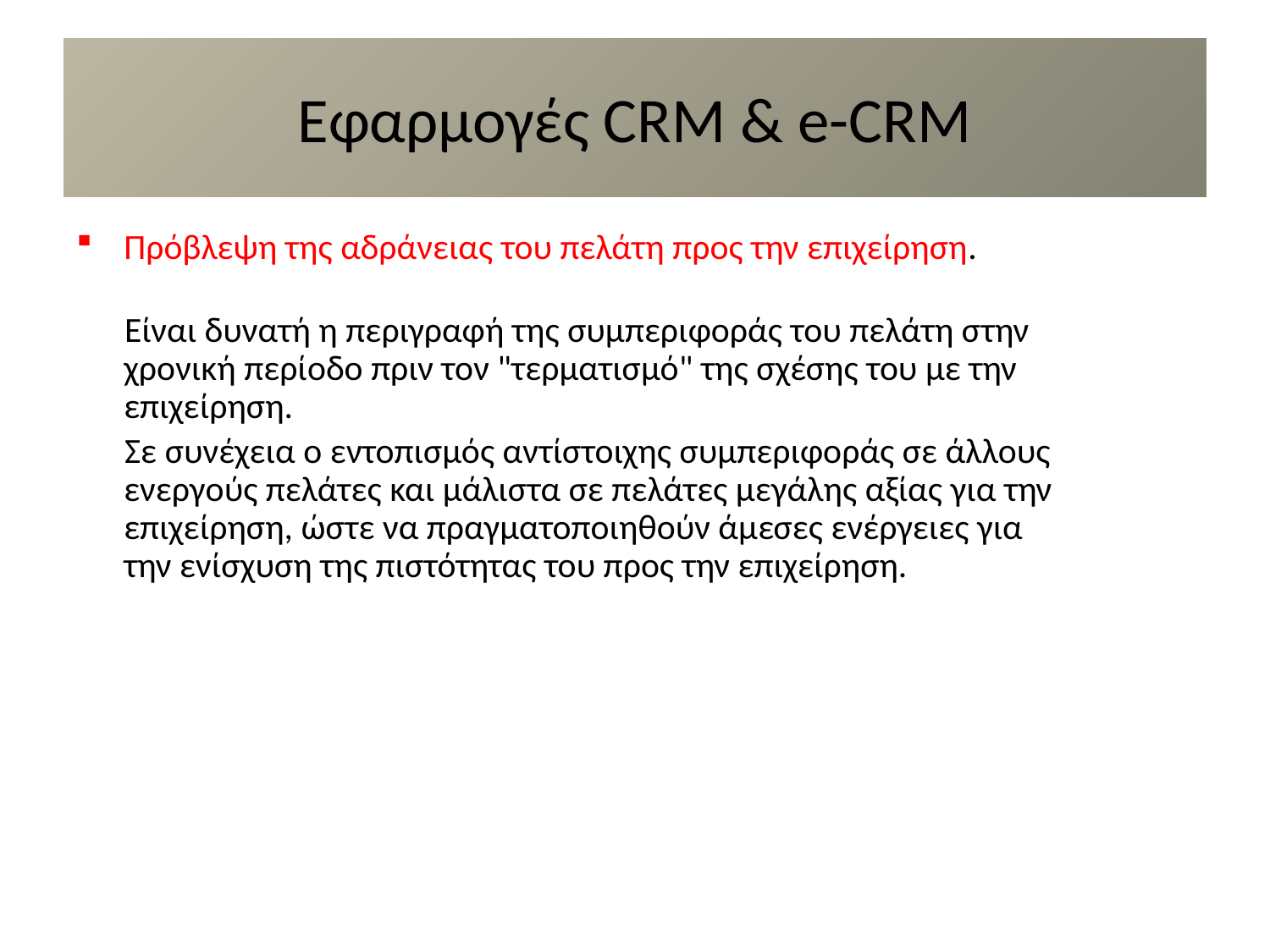

# Εφαρμογές CRM & e-CRM
Πρόβλεψη της αδράνειας του πελάτη προς την επιχείρηση.
      Είναι δυνατή η περιγραφή της συμπεριφοράς του πελάτη στην χρονική περίοδο πριν τον "τερματισμό" της σχέσης του με την επιχείρηση.
      Σε συνέχεια ο εντοπισμός αντίστοιχης συμπεριφοράς σε άλλους ενεργούς πελάτες και μάλιστα σε πελάτες μεγάλης αξίας για την επιχείρηση, ώστε να πραγματοποιηθούν άμεσες ενέργειες για την ενίσχυση της πιστότητας του προς την επιχείρηση.